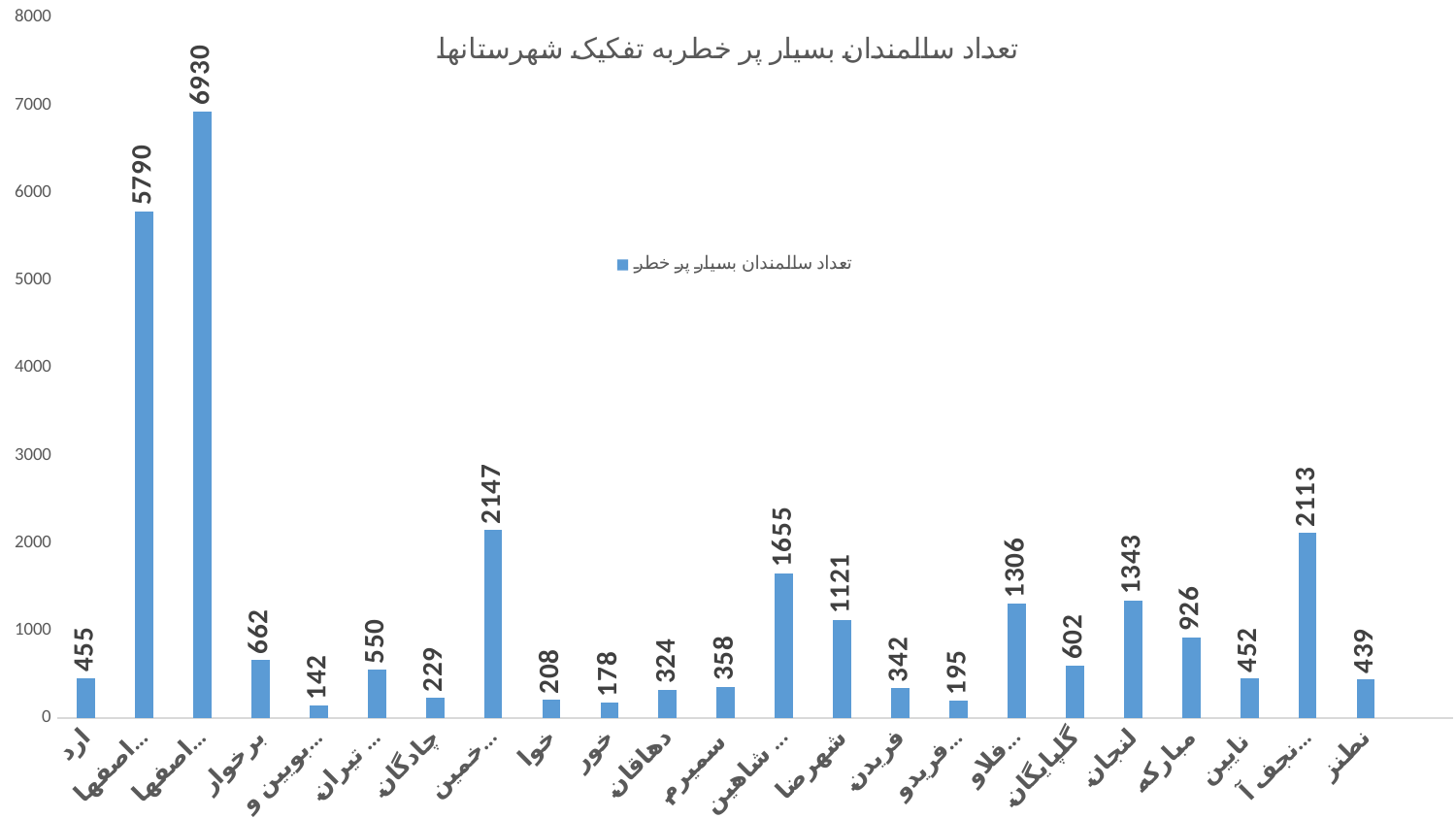

### Chart: تعداد سالمندان بسیار پر خطربه تفکیک شهرستانها

| Category | تعداد سالمندان بسیار پر خطر |
|---|---|
| اردستان | 455.0 |
| اصفهان یک | 5790.0 |
| اصفهان دو | 6930.0 |
| برخوار | 662.0 |
| بویین و میاندشت | 142.0 |
| تیران و کرون | 550.0 |
| چادگان | 229.0 |
| خمینی شهر | 2147.0 |
| خوانسار | 208.0 |
| خور | 178.0 |
| دهاقان | 324.0 |
| سمیرم  | 358.0 |
| شاهین شهرومیمه | 1655.0 |
| شهرضا | 1121.0 |
| فریدن | 342.0 |
| فریدونشهر | 195.0 |
| فلاورجان | 1306.0 |
| گلپایگان | 602.0 |
| لنجان | 1343.0 |
| مبارکه | 926.0 |
| نایین  | 452.0 |
| نجف آباد  | 2113.0 |
| نطنز | 439.0 |